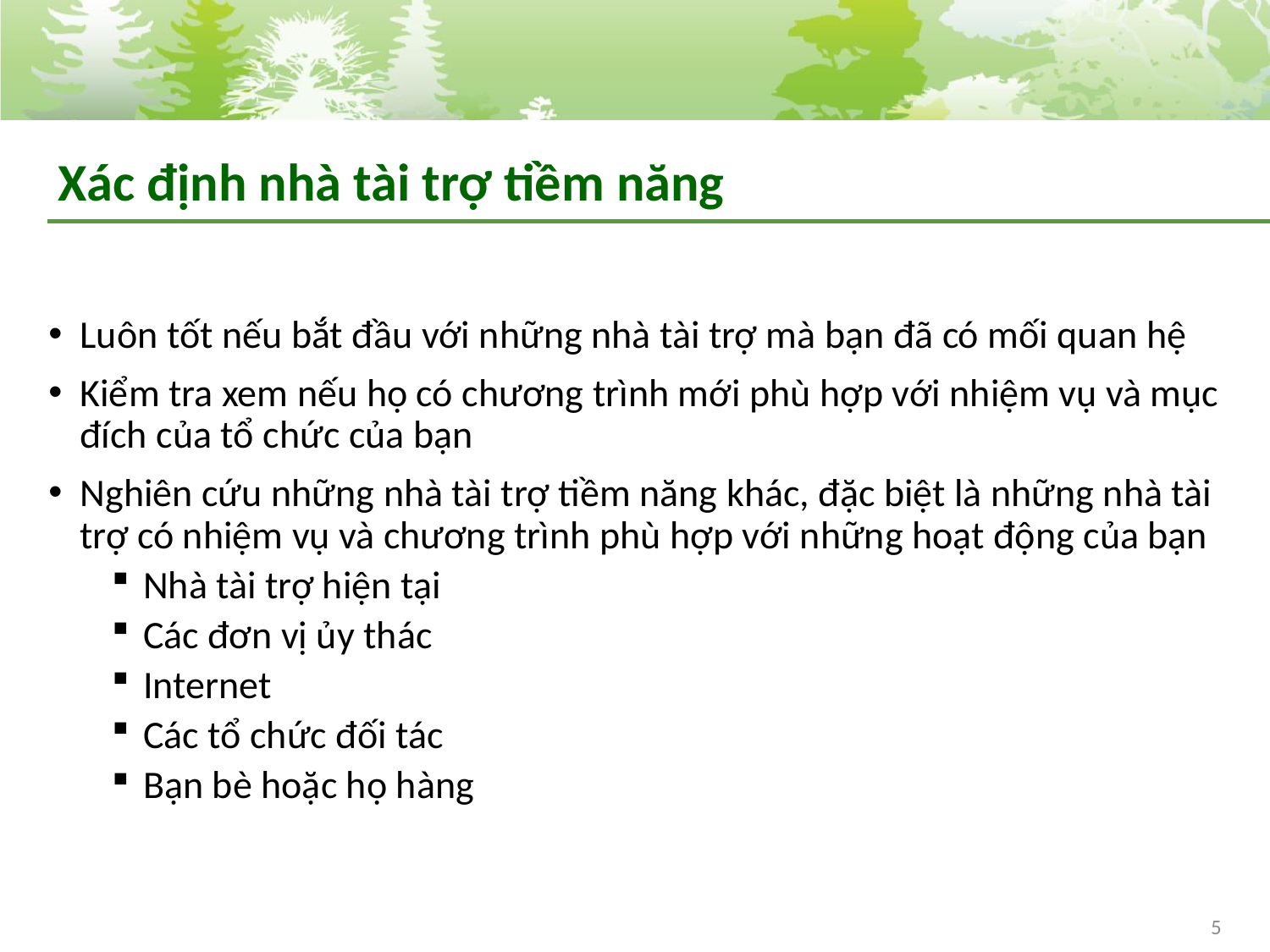

# Xác định nhà tài trợ tiềm năng
Luôn tốt nếu bắt đầu với những nhà tài trợ mà bạn đã có mối quan hệ
Kiểm tra xem nếu họ có chương trình mới phù hợp với nhiệm vụ và mục đích của tổ chức của bạn
Nghiên cứu những nhà tài trợ tiềm năng khác, đặc biệt là những nhà tài trợ có nhiệm vụ và chương trình phù hợp với những hoạt động của bạn
Nhà tài trợ hiện tại
Các đơn vị ủy thác
Internet
Các tổ chức đối tác
Bạn bè hoặc họ hàng
5